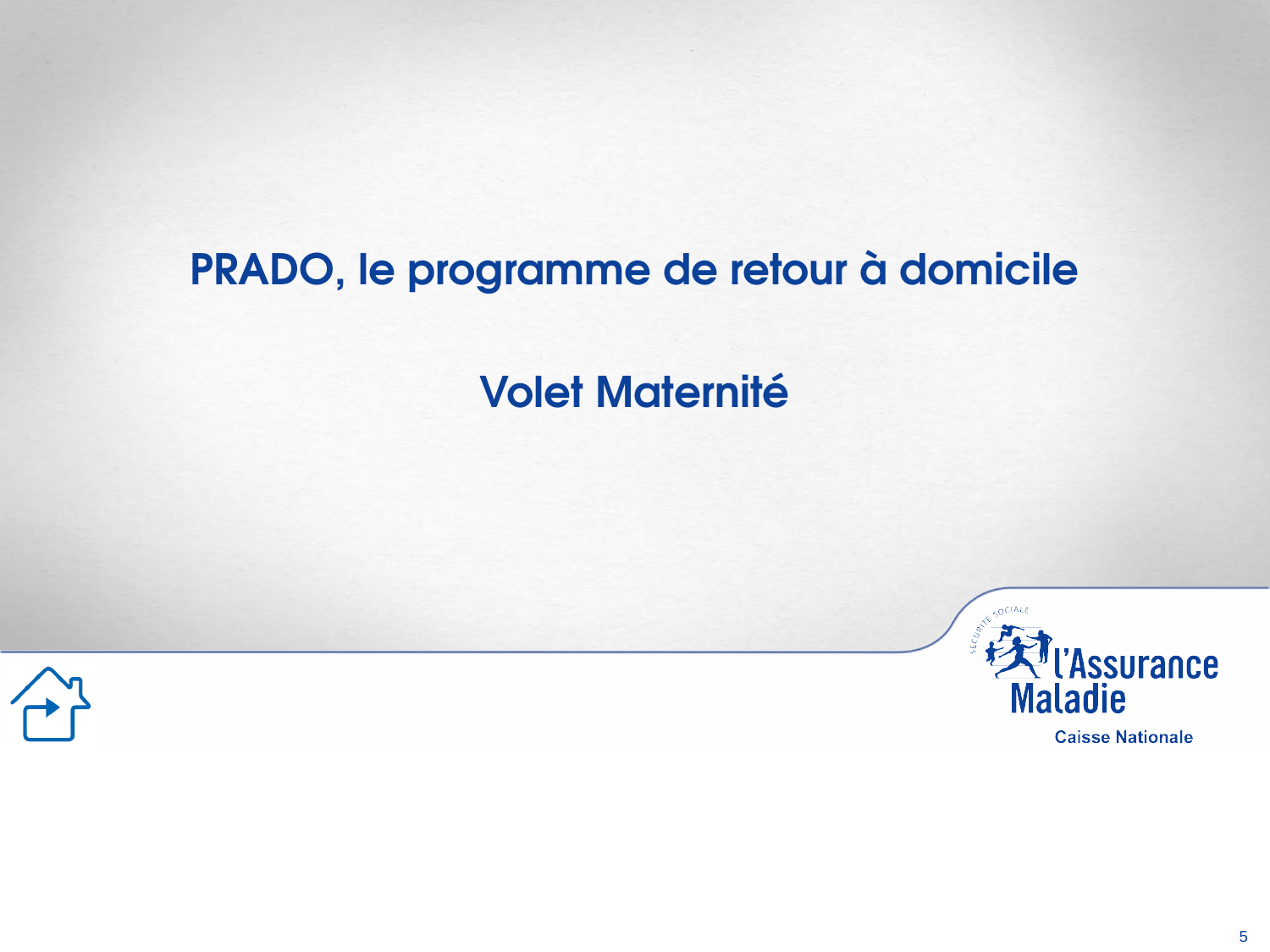

PRADO, le programme de retour à domicile
Volet Maternité

5